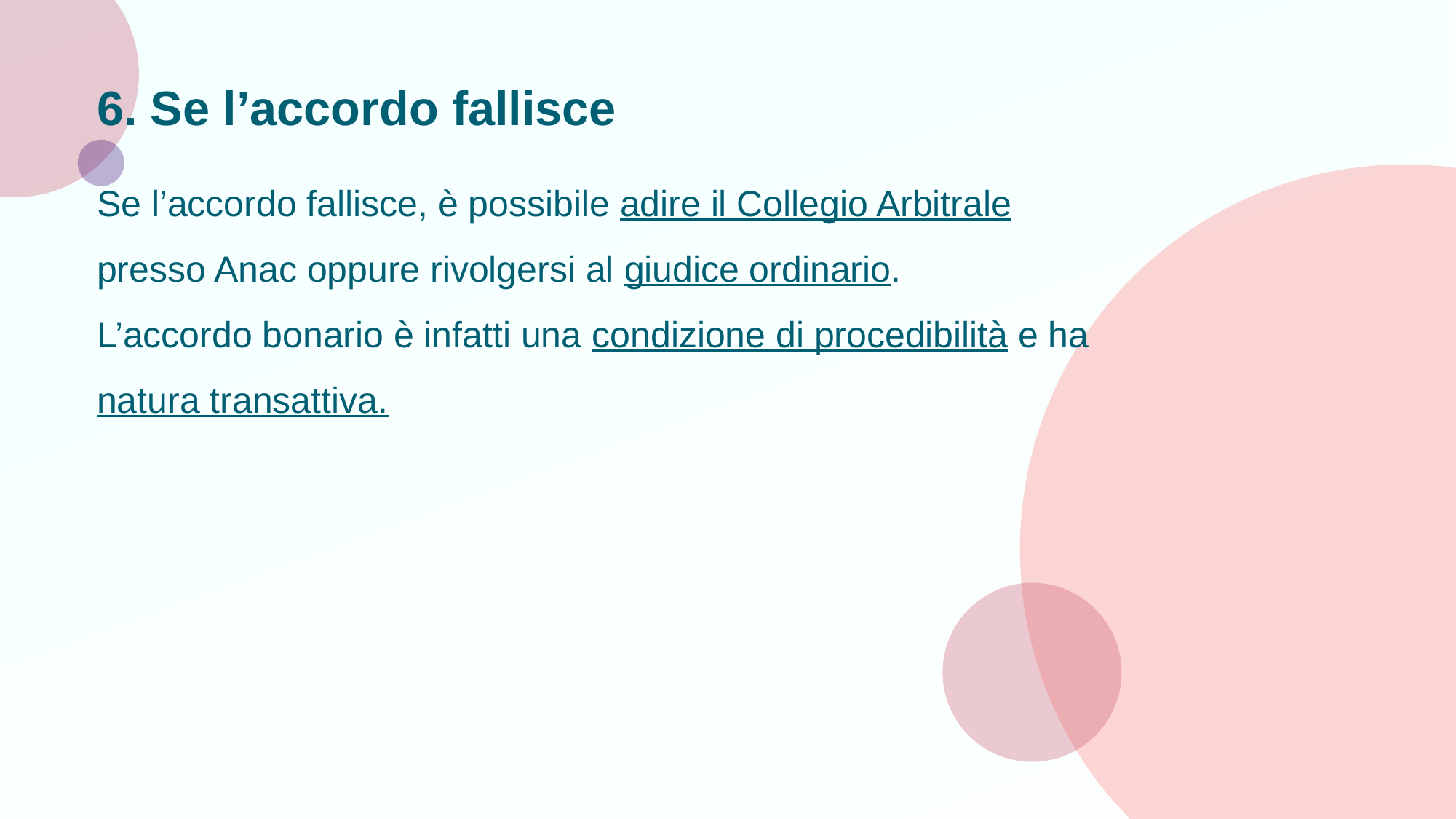

# 6. Se l’accordo fallisce
Se l’accordo fallisce, è possibile adire il Collegio Arbitrale presso Anac oppure rivolgersi al giudice ordinario.
L’accordo bonario è infatti una condizione di procedibilità e ha natura transattiva.